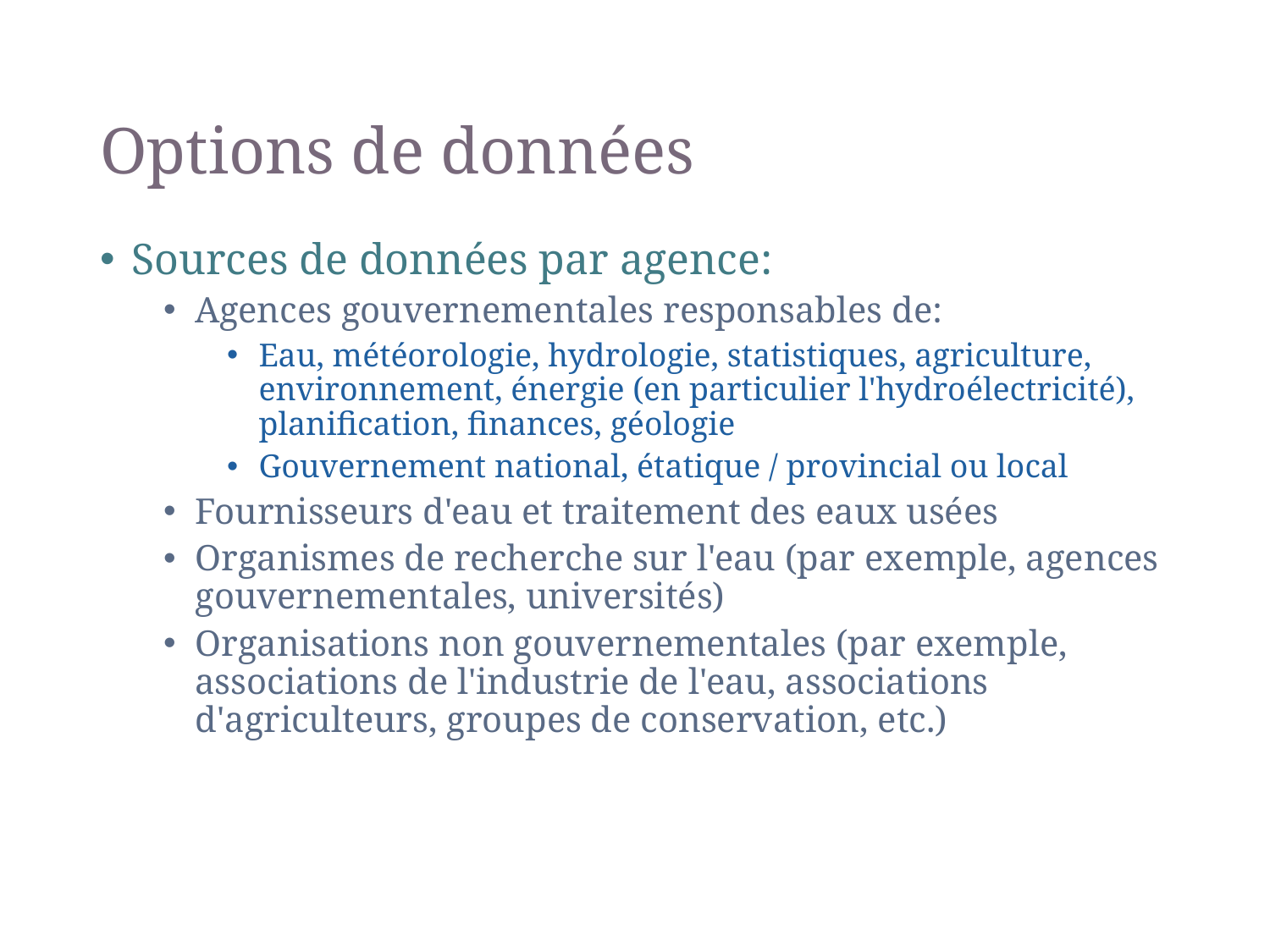

# Options de données
Sources de données par agence:
Agences gouvernementales responsables de:
Eau, météorologie, hydrologie, statistiques, agriculture, environnement, énergie (en particulier l'hydroélectricité), planification, finances, géologie
Gouvernement national, étatique / provincial ou local
Fournisseurs d'eau et traitement des eaux usées
Organismes de recherche sur l'eau (par exemple, agences gouvernementales, universités)
Organisations non gouvernementales (par exemple, associations de l'industrie de l'eau, associations d'agriculteurs, groupes de conservation, etc.)
30
SEEA-CF - Water accounts